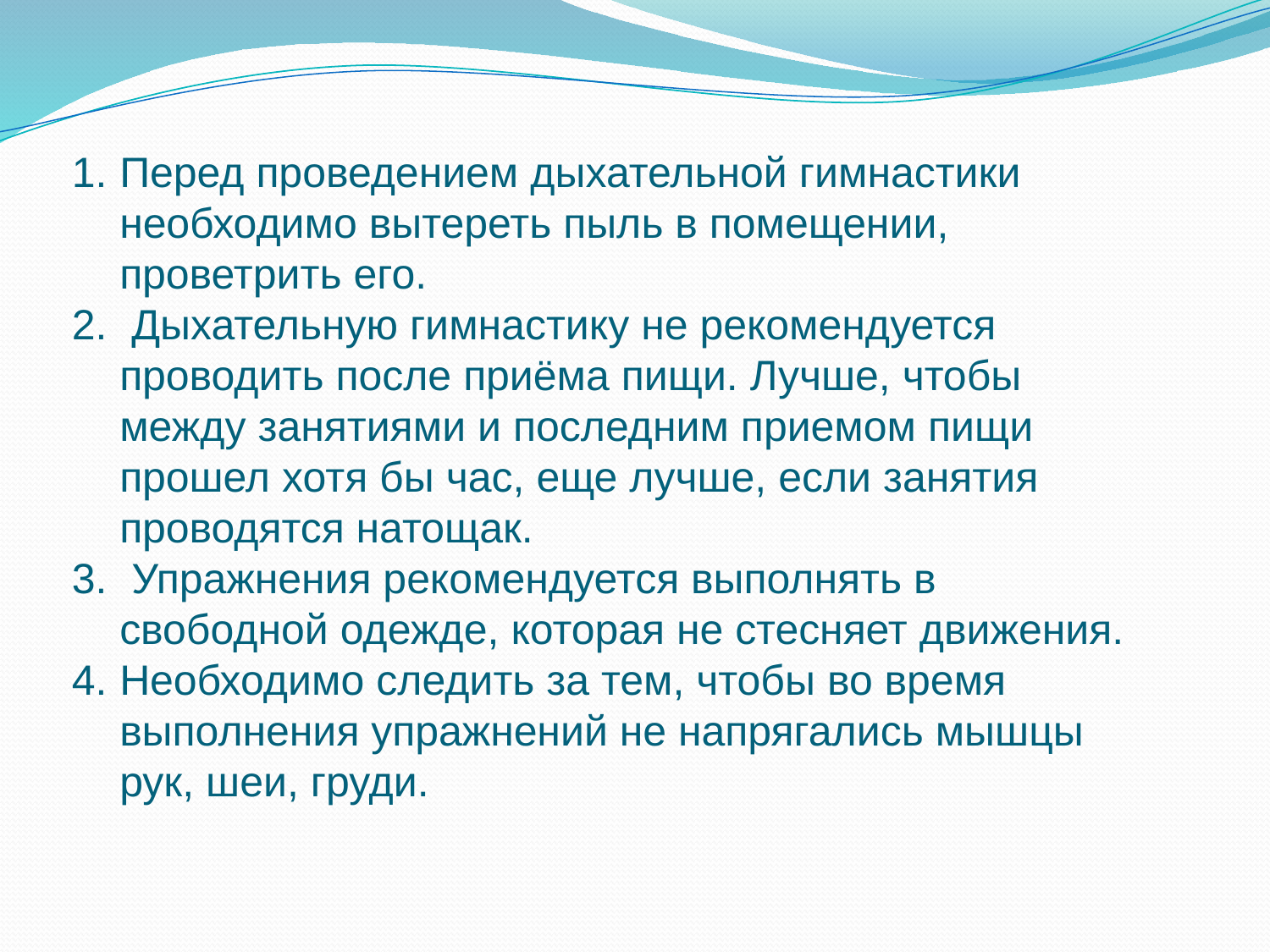

Перед проведением дыхательной гимнастики необходимо вытереть пыль в помещении, проветрить его.
 Дыхательную гимнастику не рекомендуется проводить после приёма пищи. Лучше, чтобы между занятиями и последним приемом пищи прошел хотя бы час, еще лучше, если занятия проводятся натощак.
 Упражнения рекомендуется выполнять в свободной одежде, которая не стесняет движения.
Необходимо следить за тем, чтобы во время выполнения упражнений не напрягались мышцы рук, шеи, груди.